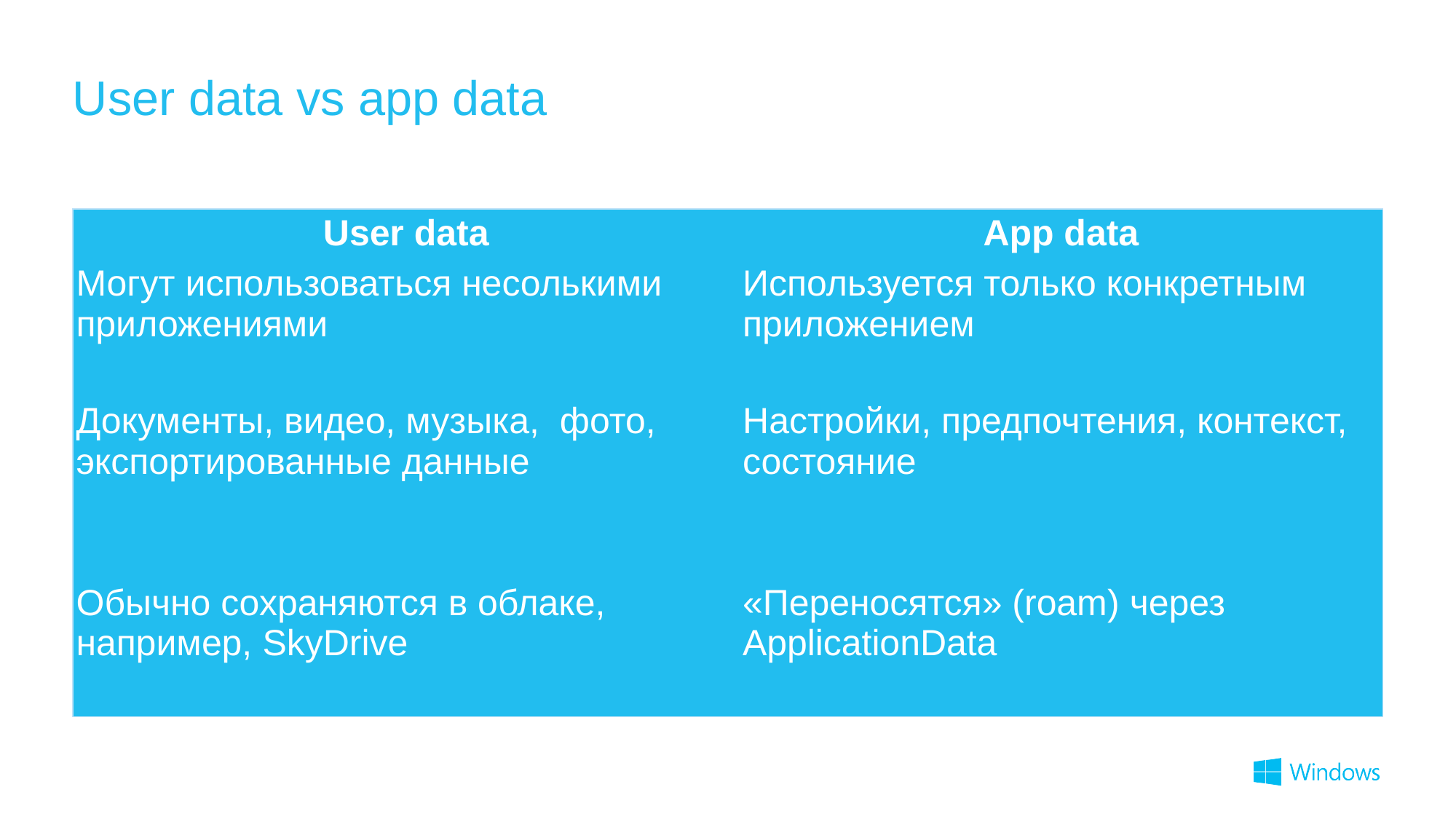

# User data vs app data

| User data | App data |
| --- | --- |
| Могут использоваться несолькими приложениями | Используется только конкретным приложением |
| Документы, видео, музыка, фото, экспортированные данные | Настройки, предпочтения, контекст, состояние |
| Обычно сохраняются в облаке, например, SkyDrive | «Переносятся» (roam) через ApplicationData |